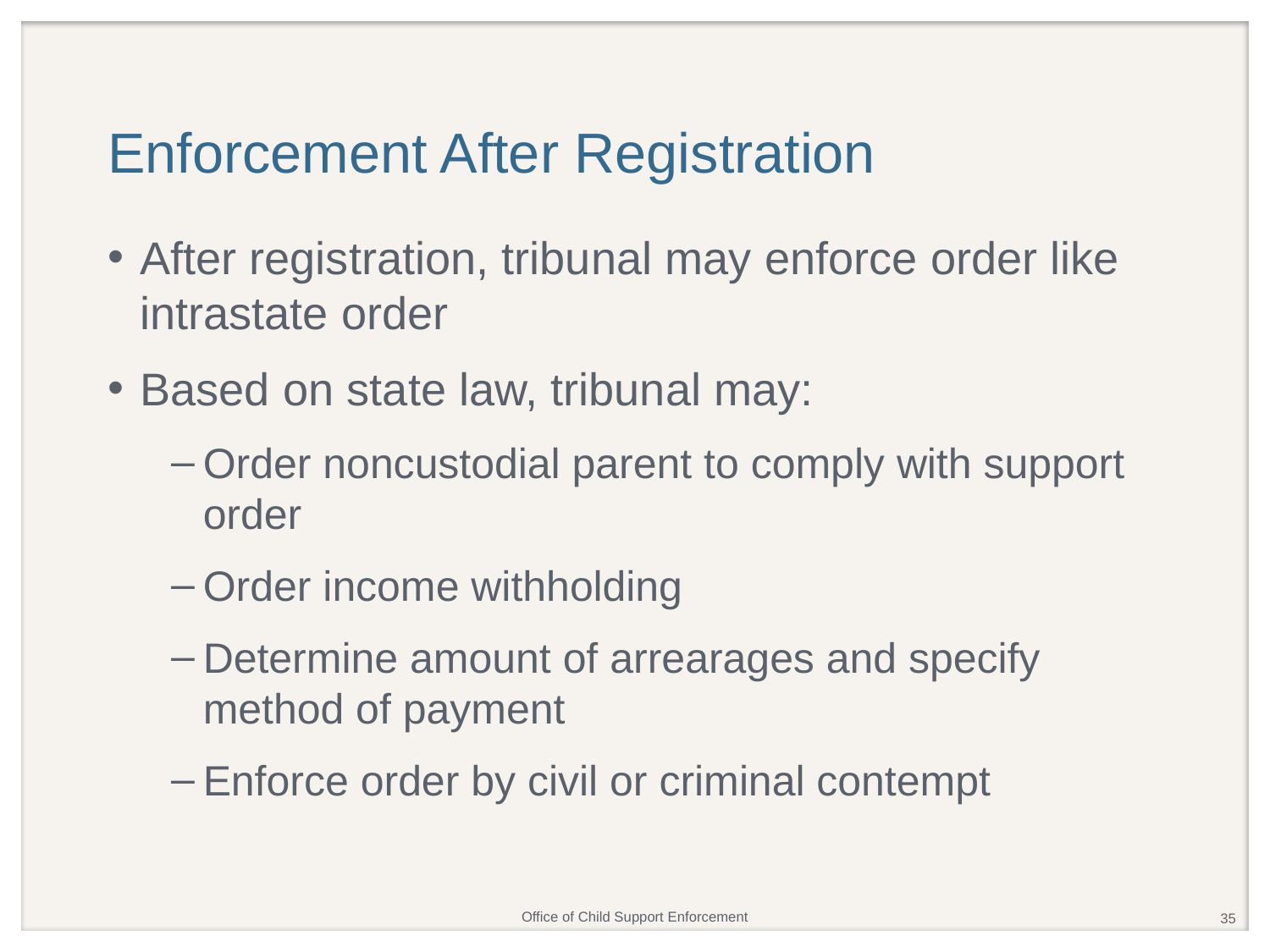

# Enforcement After Registration
After registration, tribunal may enforce order like intrastate order
Based on state law, tribunal may:
Order noncustodial parent to comply with support order
Order income withholding
Determine amount of arrearages and specify method of payment
Enforce order by civil or criminal contempt

35